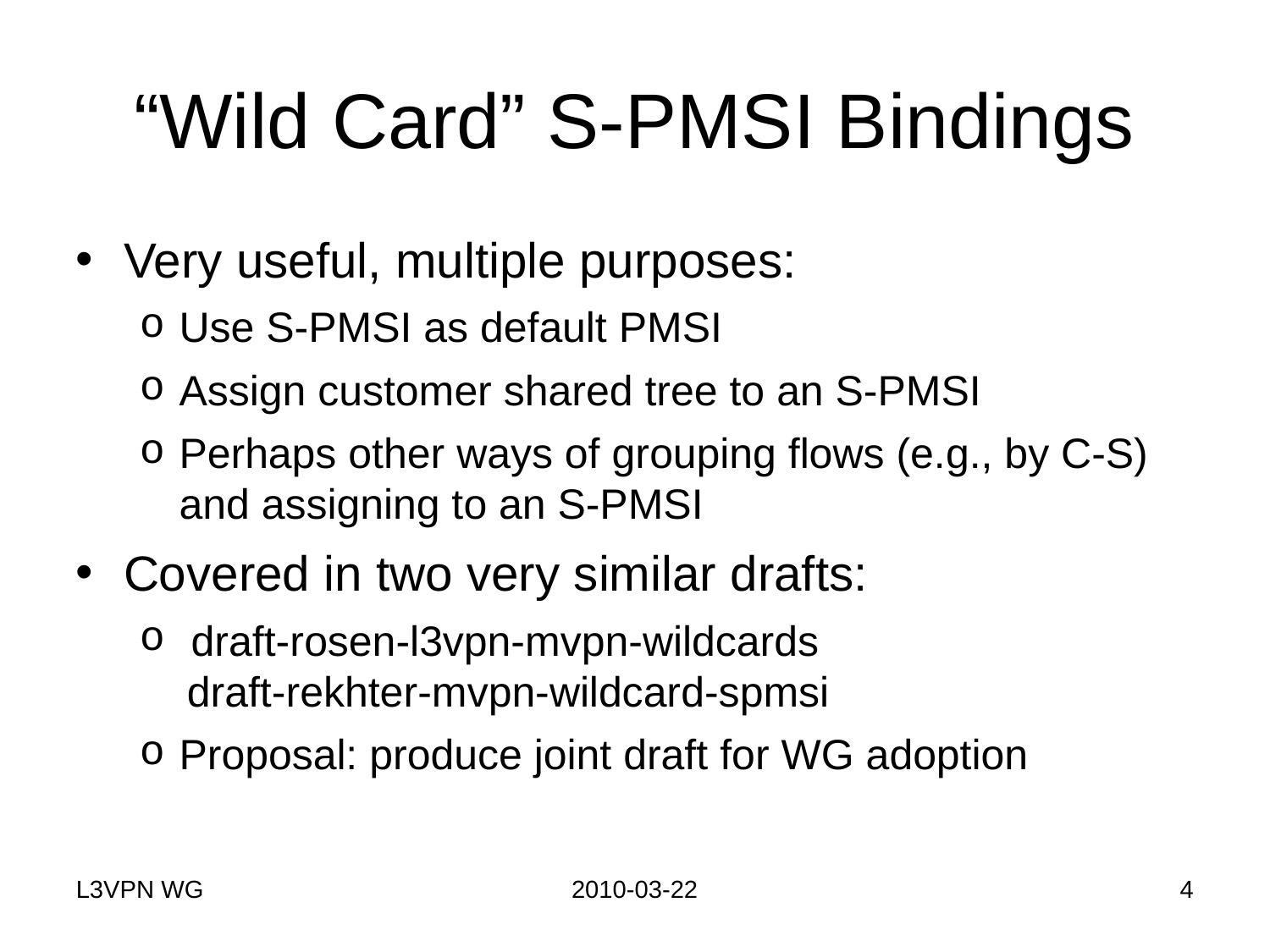

# “Wild Card” S-PMSI Bindings
Very useful, multiple purposes:
Use S-PMSI as default PMSI
Assign customer shared tree to an S-PMSI
Perhaps other ways of grouping flows (e.g., by C-S) and assigning to an S-PMSI
Covered in two very similar drafts:
 draft-rosen-l3vpn-mvpn-wildcards
    draft-rekhter-mvpn-wildcard-spmsi
Proposal: produce joint draft for WG adoption

L3VPN WG
2010-03-22
4